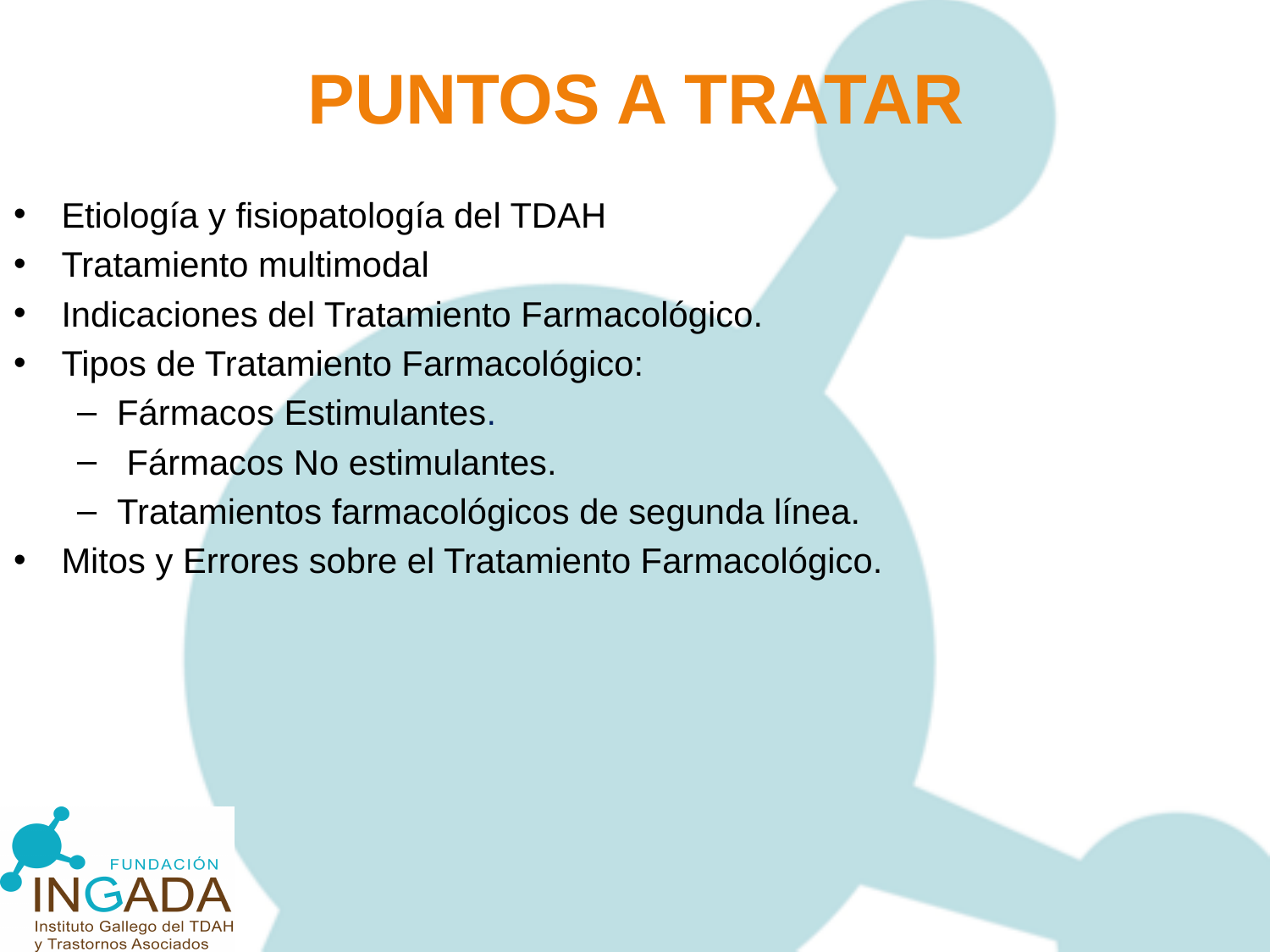

# PUNTOS A TRATAR
Etiología y fisiopatología del TDAH
Tratamiento multimodal
Indicaciones del Tratamiento Farmacológico.
Tipos de Tratamiento Farmacológico:
Fármacos Estimulantes.
 Fármacos No estimulantes.
Tratamientos farmacológicos de segunda línea.
Mitos y Errores sobre el Tratamiento Farmacológico.